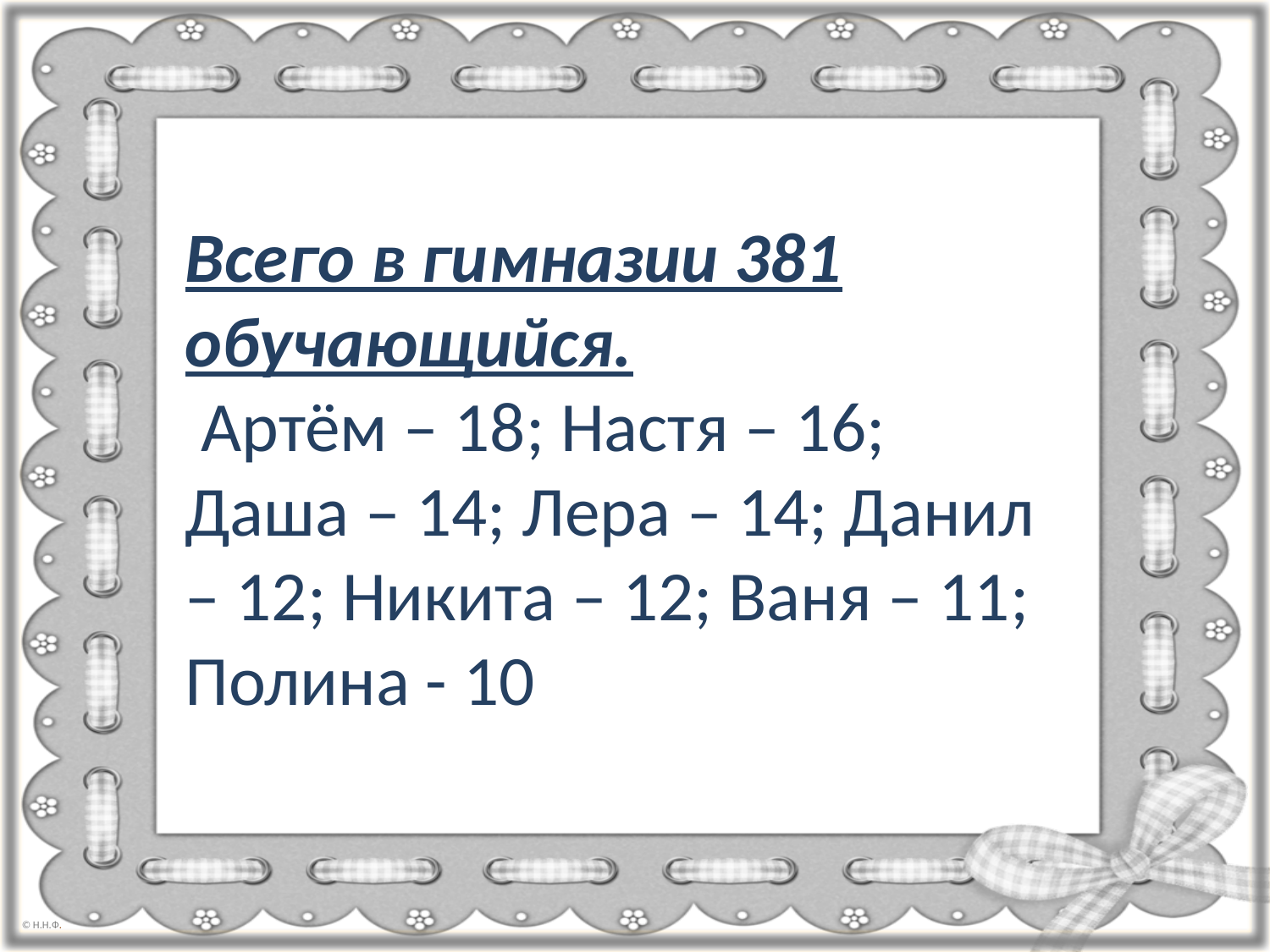

# Всего в гимназии 381 обучающийся. Артём – 18; Настя – 16; Даша – 14; Лера – 14; Данил – 12; Никита – 12; Ваня – 11; Полина - 10